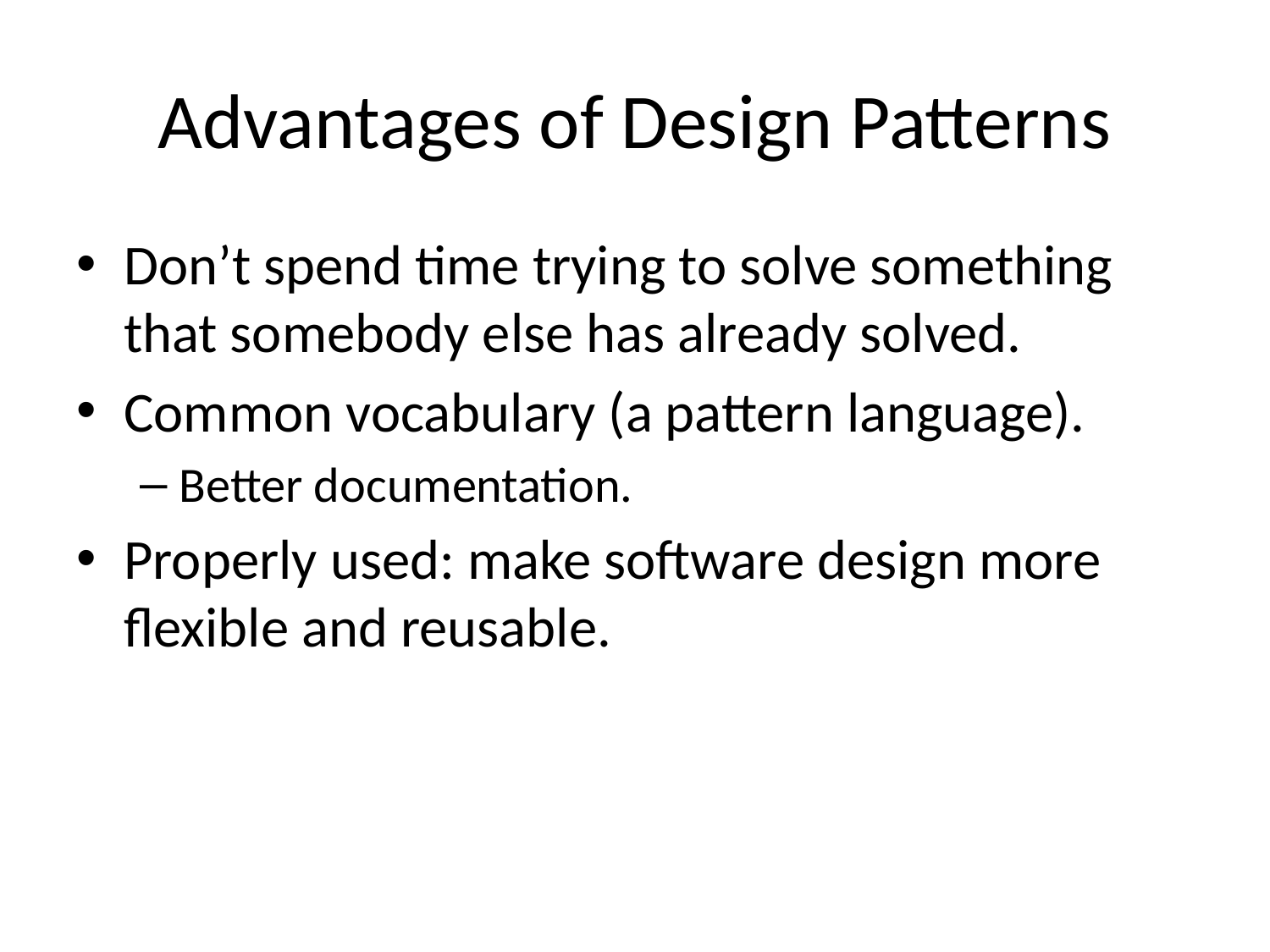

# Advantages of Design Patterns
Don’t spend time trying to solve something that somebody else has already solved.
Common vocabulary (a pattern language).
Better documentation.
Properly used: make software design more flexible and reusable.